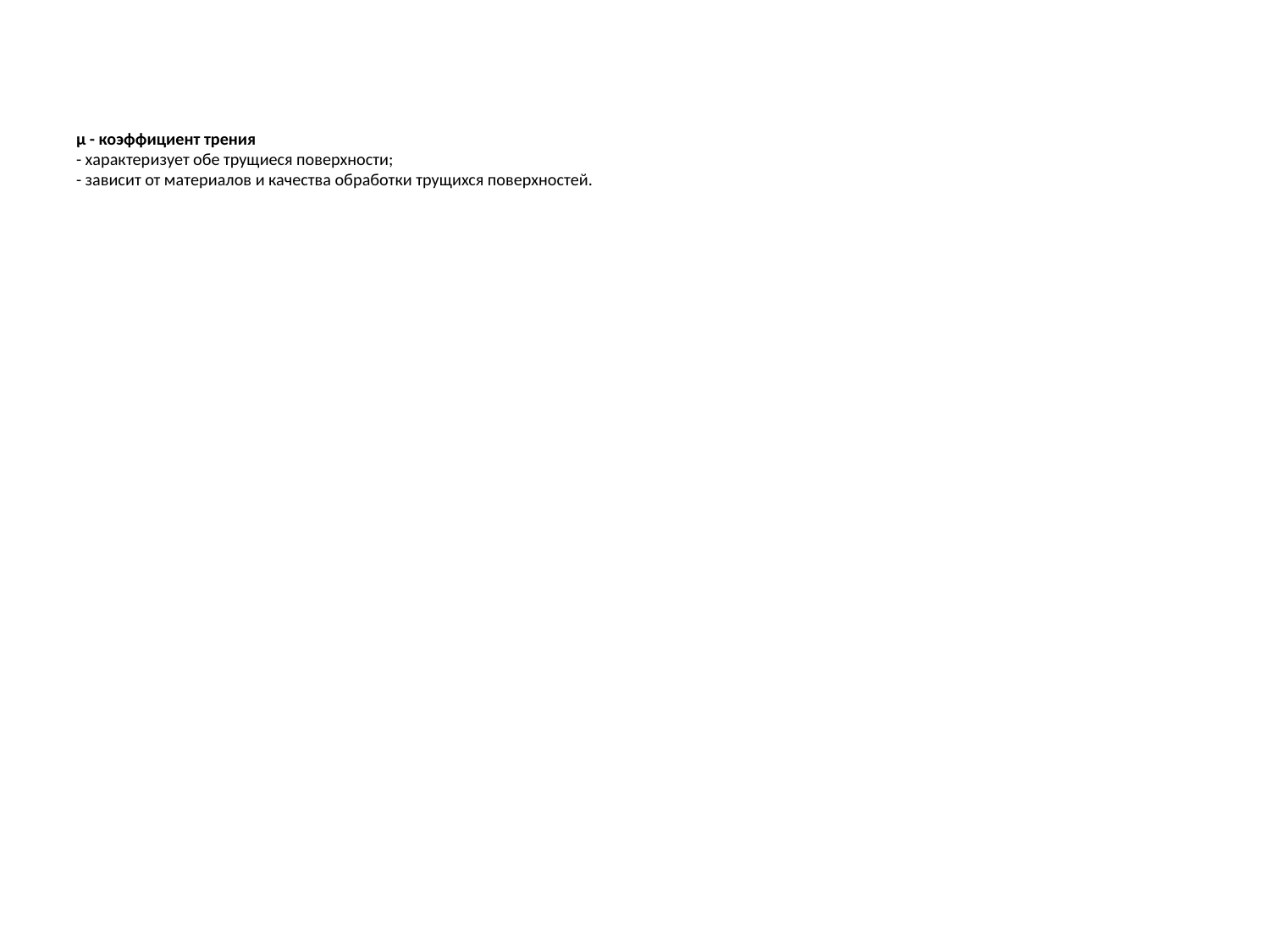

# µ - коэффициент трения - характеризует обе трущиеся поверхности; - зависит от материалов и качества обработки трущихся поверхностей.